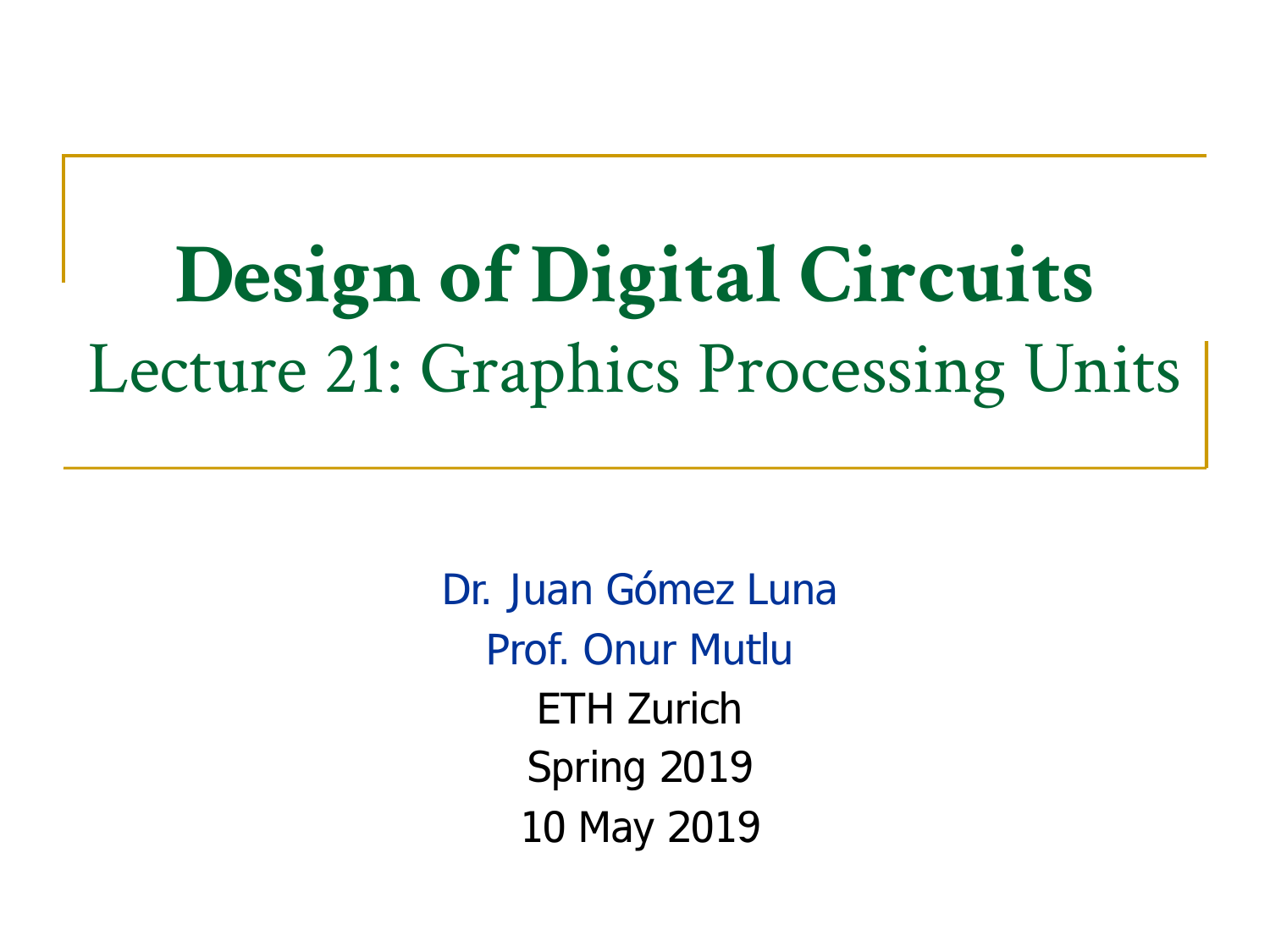

# Design of Digital Circuits Lecture 21: Graphics Processing Units

Dr. Juan Gómez Luna
Prof. Onur Mutlu
ETH Zurich
Spring 2019
10 May 2019